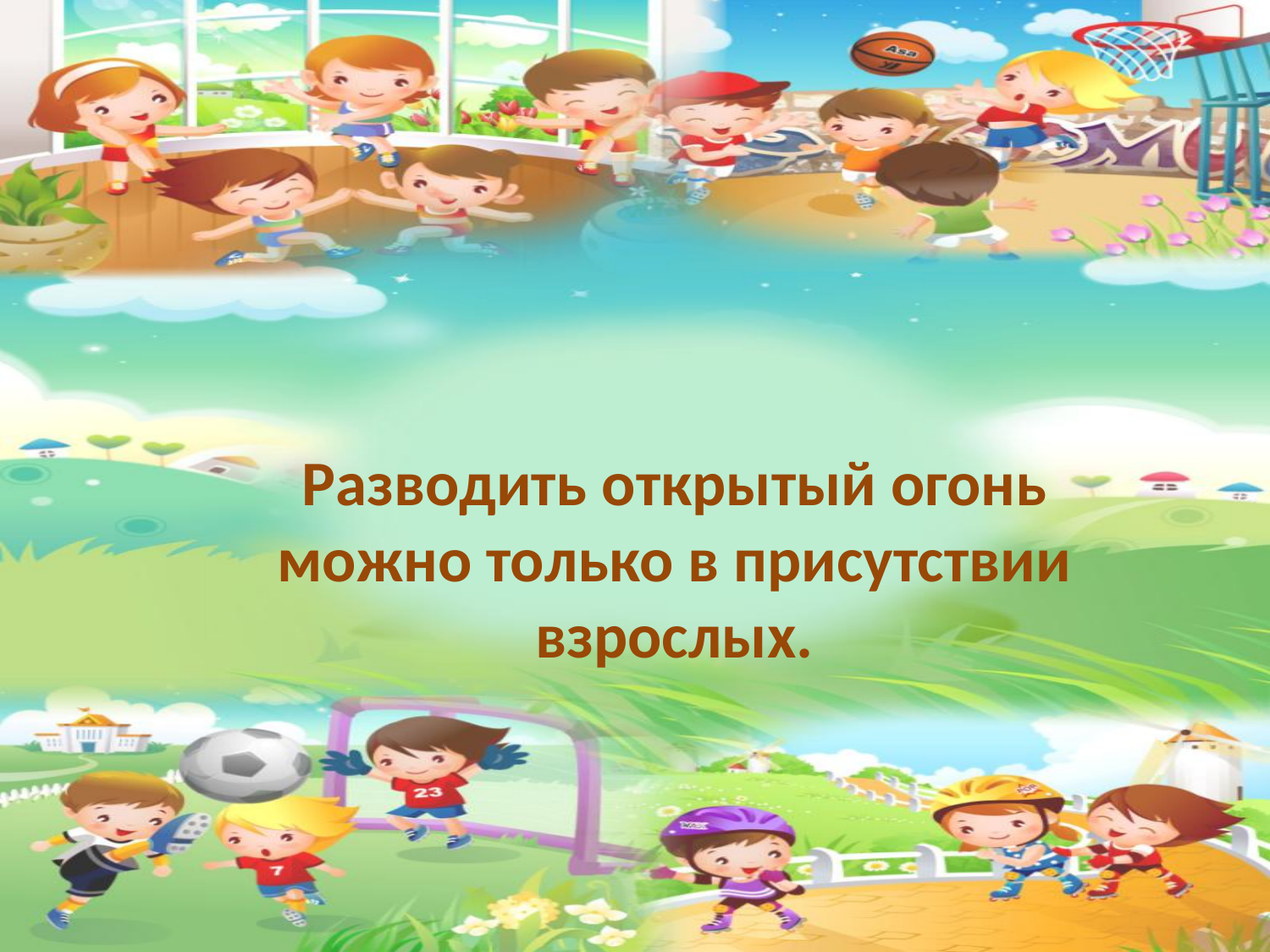

Разводить открытый огонь можно только в присутствии взрослых.